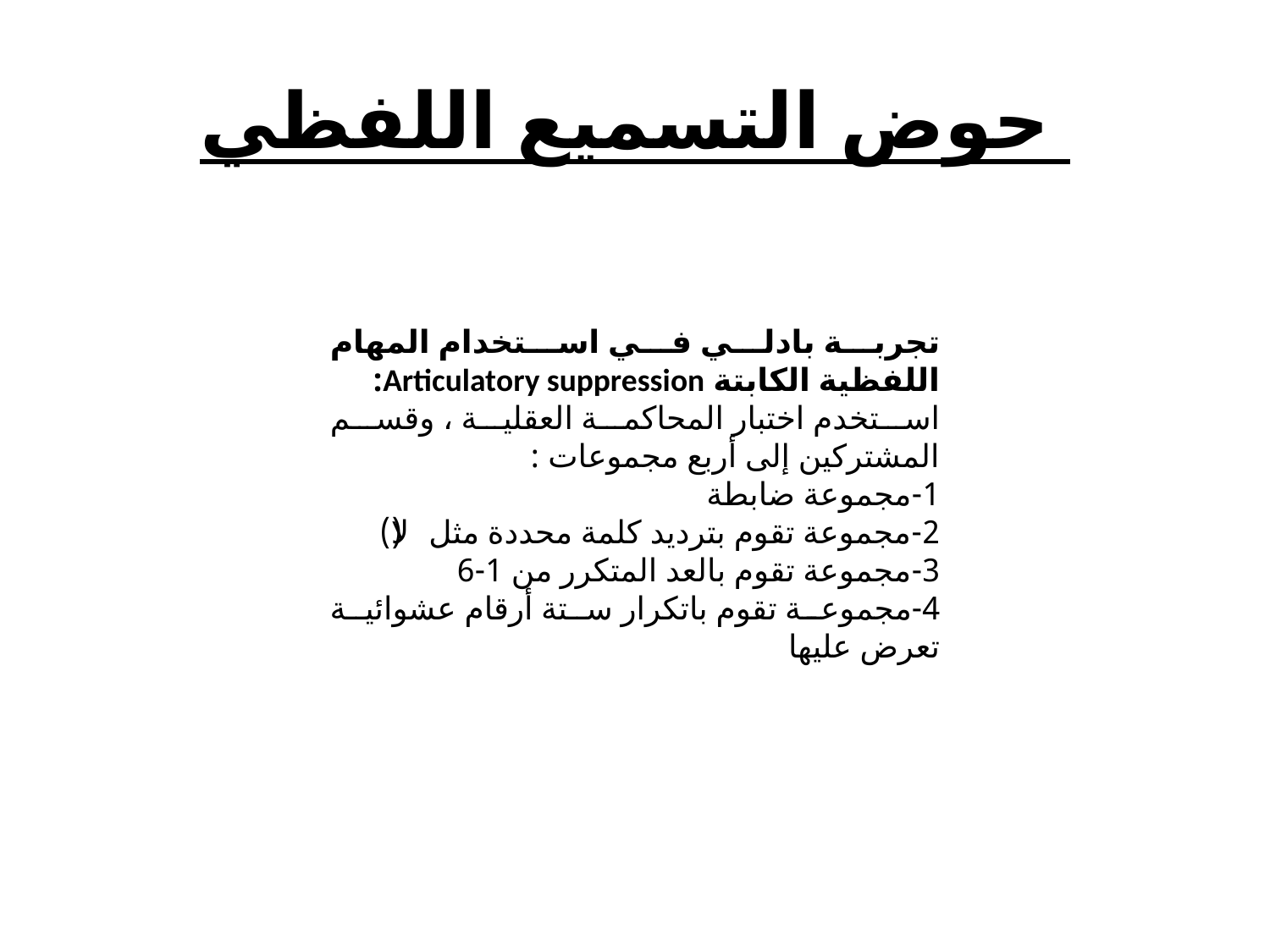

# حوض التسميع اللفظي

تجربة بادلي في استخدام المهام اللفظية الكابتة Articulatory suppression:
استخدم اختبار المحاكمة العقلية ، وقسم المشتركين إلى أربع مجموعات :
1-مجموعة ضابطة
2-مجموعة تقوم بترديد كلمة محددة مثل (لا)
3-مجموعة تقوم بالعد المتكرر من 1-6
4-مجموعة تقوم باتكرار ستة أرقام عشوائية تعرض عليها